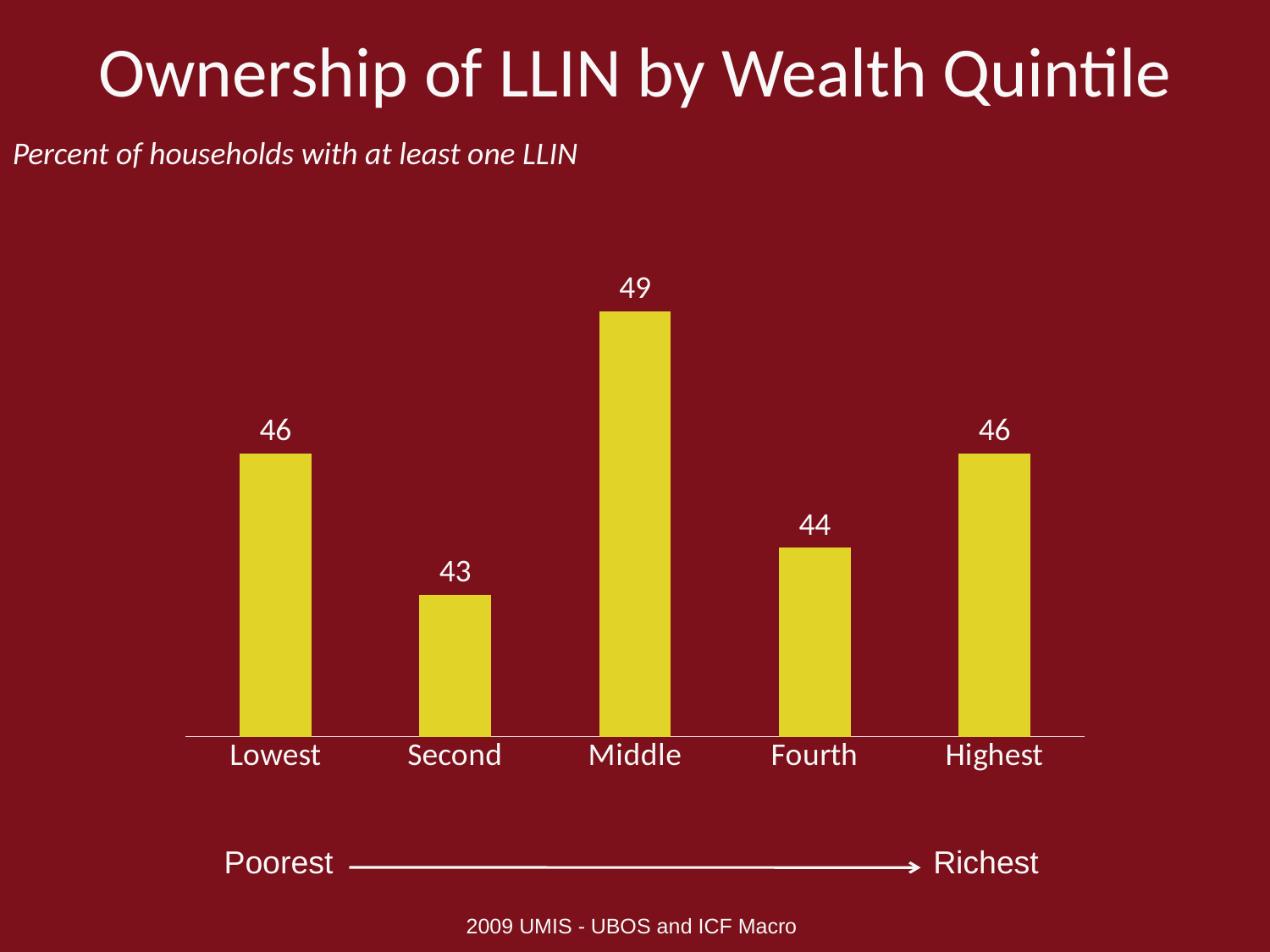

# Ownership of LLIN by Wealth Quintile
Percent of households with at least one LLIN

### Chart

| Category | Series 1 |
|---|---|
| Lowest | 46.0 |
| Second | 43.0 |
| Middle | 49.0 |
| Fourth | 44.0 |
| Highest | 46.0 |
Poorest
Richest
2009 UMIS - UBOS and ICF Macro